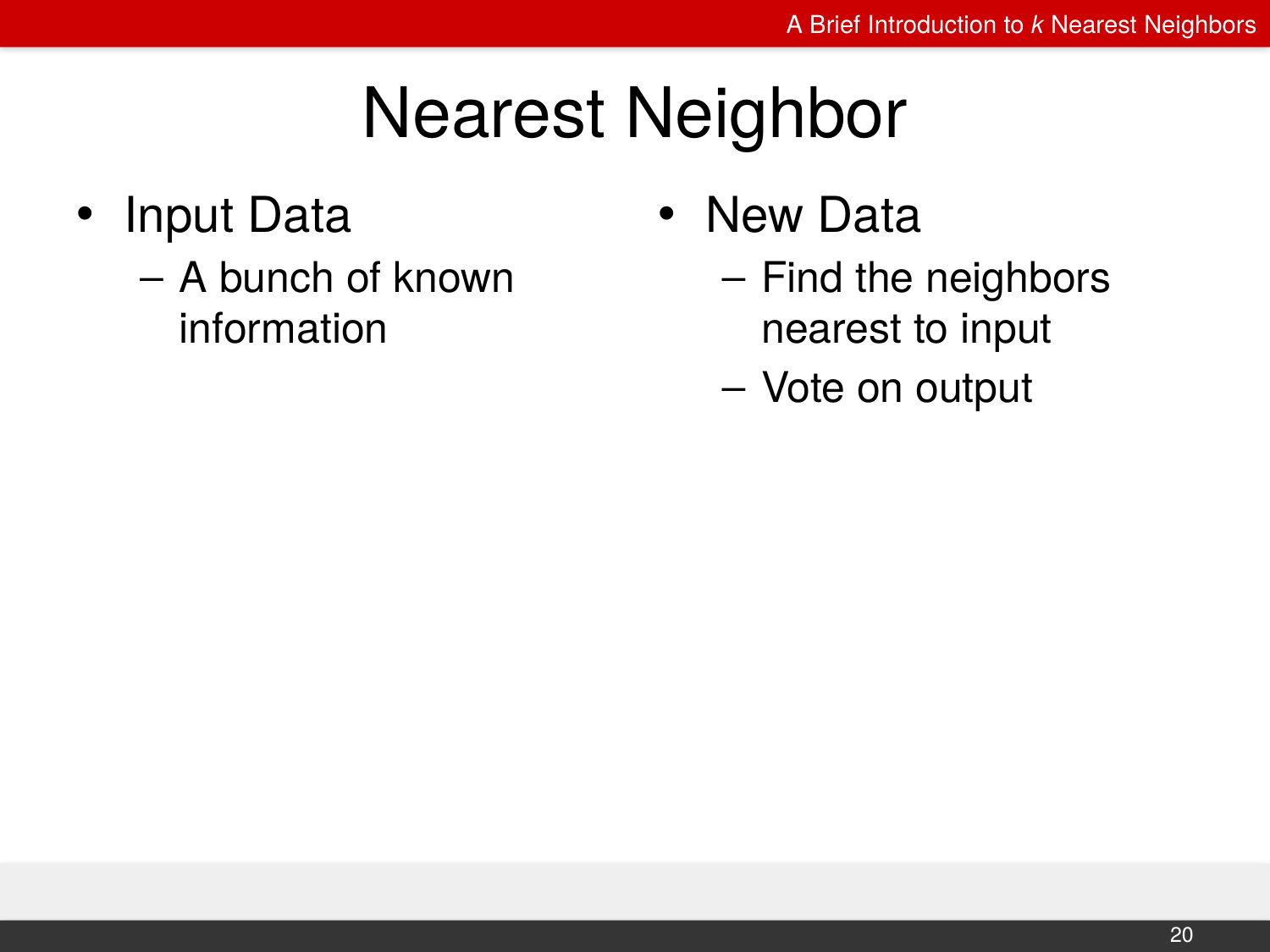

# Nearest Neighbor
Input Data
A bunch of known information
New Data
Find the neighbors nearest to input
Vote on output
20